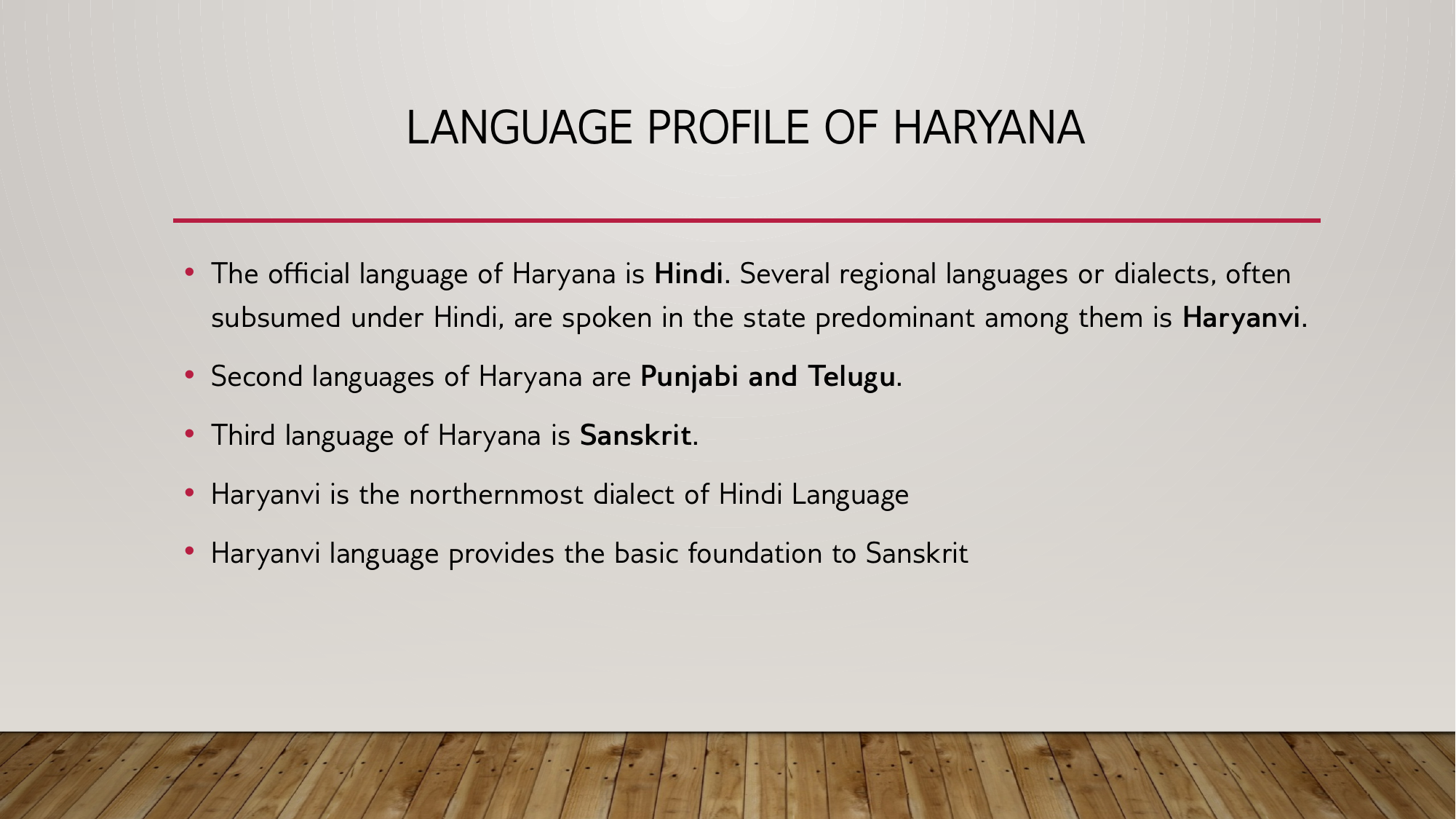

# Language Profile of Haryana
The official language of Haryana is Hindi. Several regional languages or dialects, often subsumed under Hindi, are spoken in the state predominant among them is Haryanvi.
Second languages of Haryana are Punjabi and Telugu.
Third language of Haryana is Sanskrit.
Haryanvi is the northernmost dialect of Hindi Language
Haryanvi language provides the basic foundation to Sanskrit